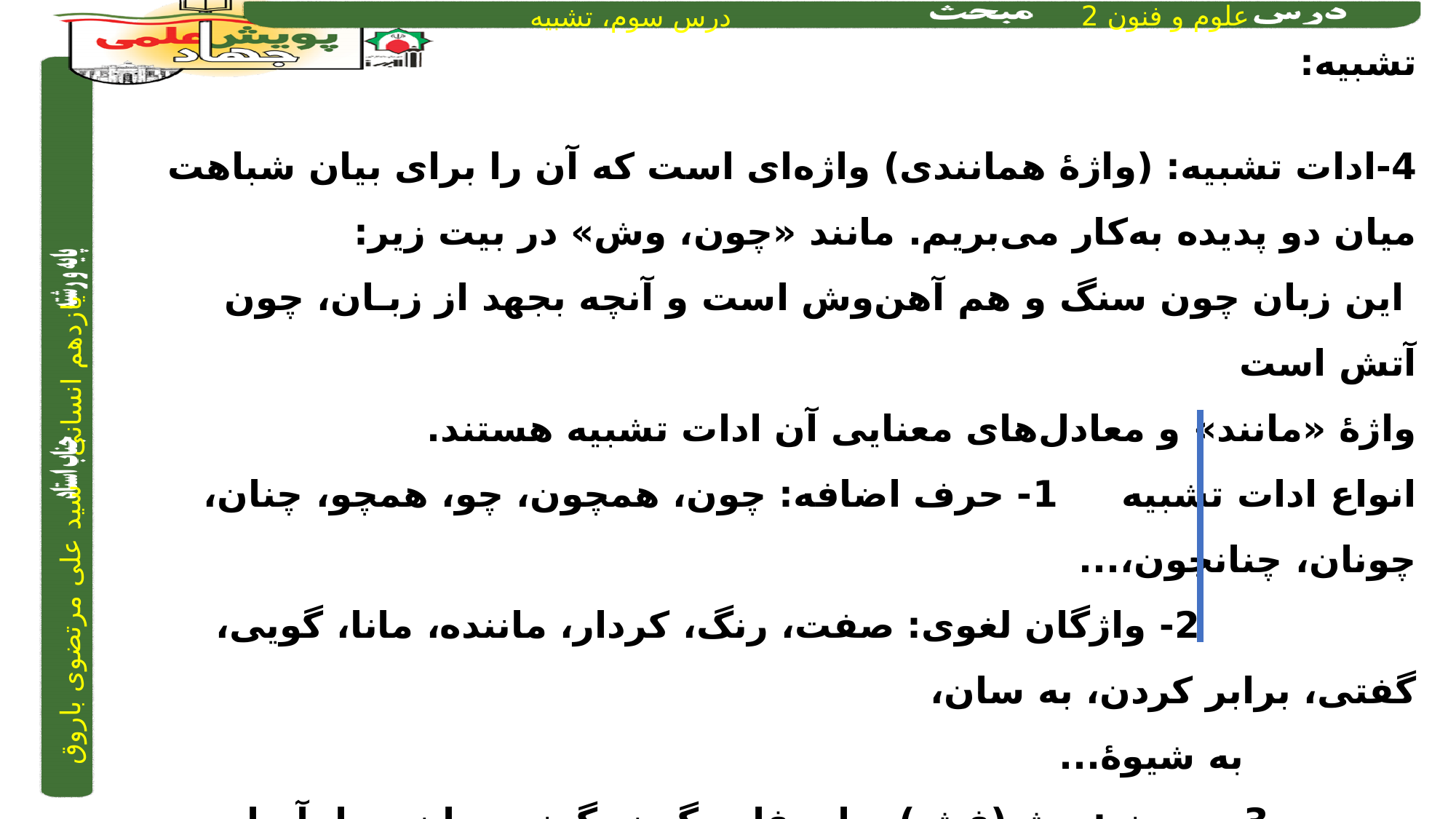

تشبیه:
4-ادات تشبیه: (واژۀ همانندی) واژه‌ای است که آن را برای بیان شباهت میان دو پدیده به‌کار می‌بریم. مانند «چون، وش» در بیت زیر:
 این زبان چون سنگ و هم آهن‌وش است	 و آنچه بجهد از زبـان، چون آتش است
واژۀ «مانند» و معادل‌های معنایی آن ادات تشبیه هستند.
انواع ادات تشبیه     1- حرف اضافه: چون، همچون، چو، همچو، چنان، چونان، چنانچون،...
	                 2- واژگان لغوی: صفت، رنگ، کردار، ماننده، مانا، گویی، گفتی، برابر کردن، به سان،
		     به شیوۀ...
		   3- پسوند: وش(فش)، وار، فام، گون، گونه، سان، سا، آسا ...